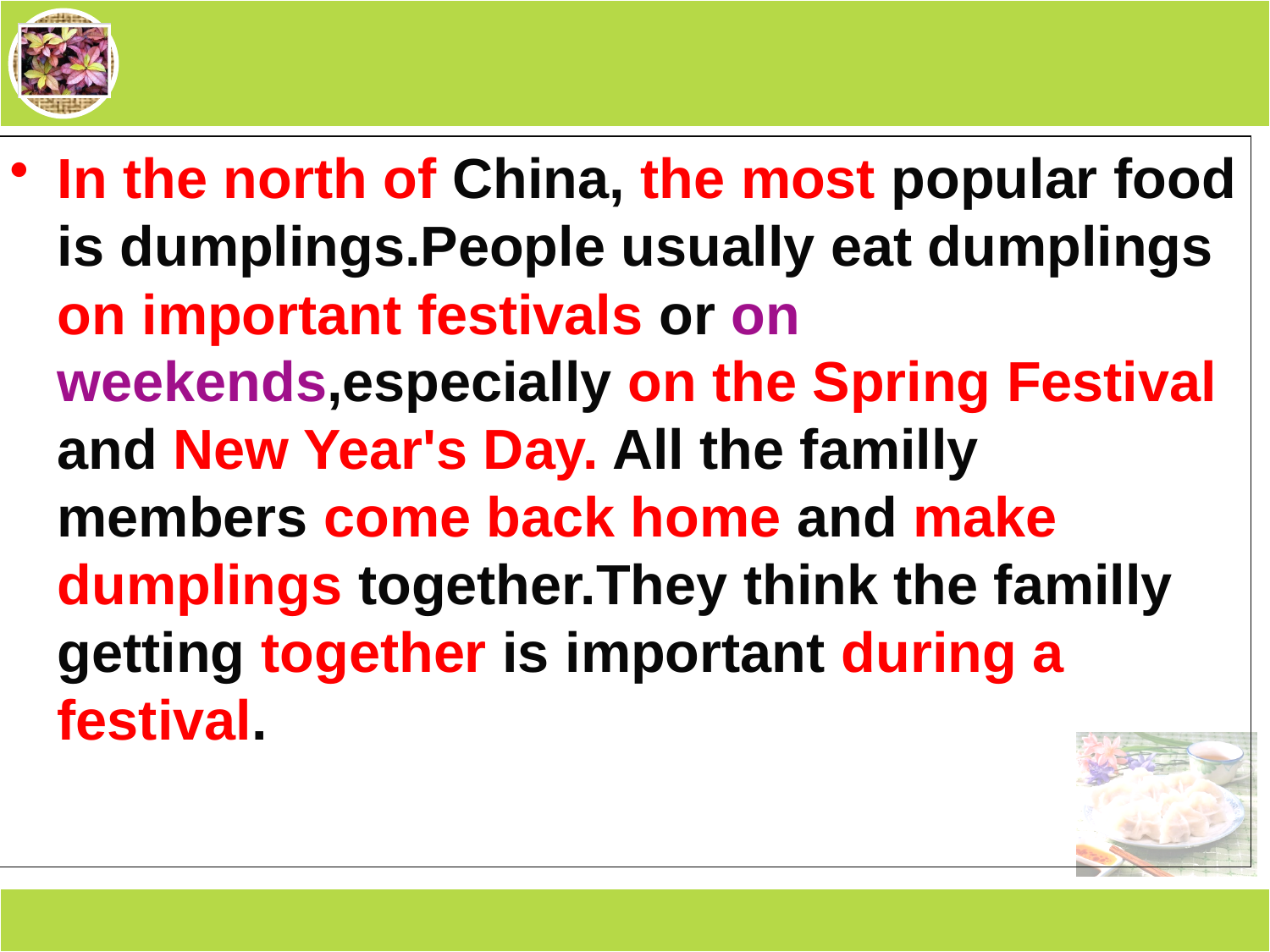

#
In the north of China, the most popular food is dumplings.People usually eat dumplings on important festivals or on weekends,especially on the Spring Festival and New Year's Day. All the familly members come back home and make dumplings together.They think the familly getting together is important during a festival.